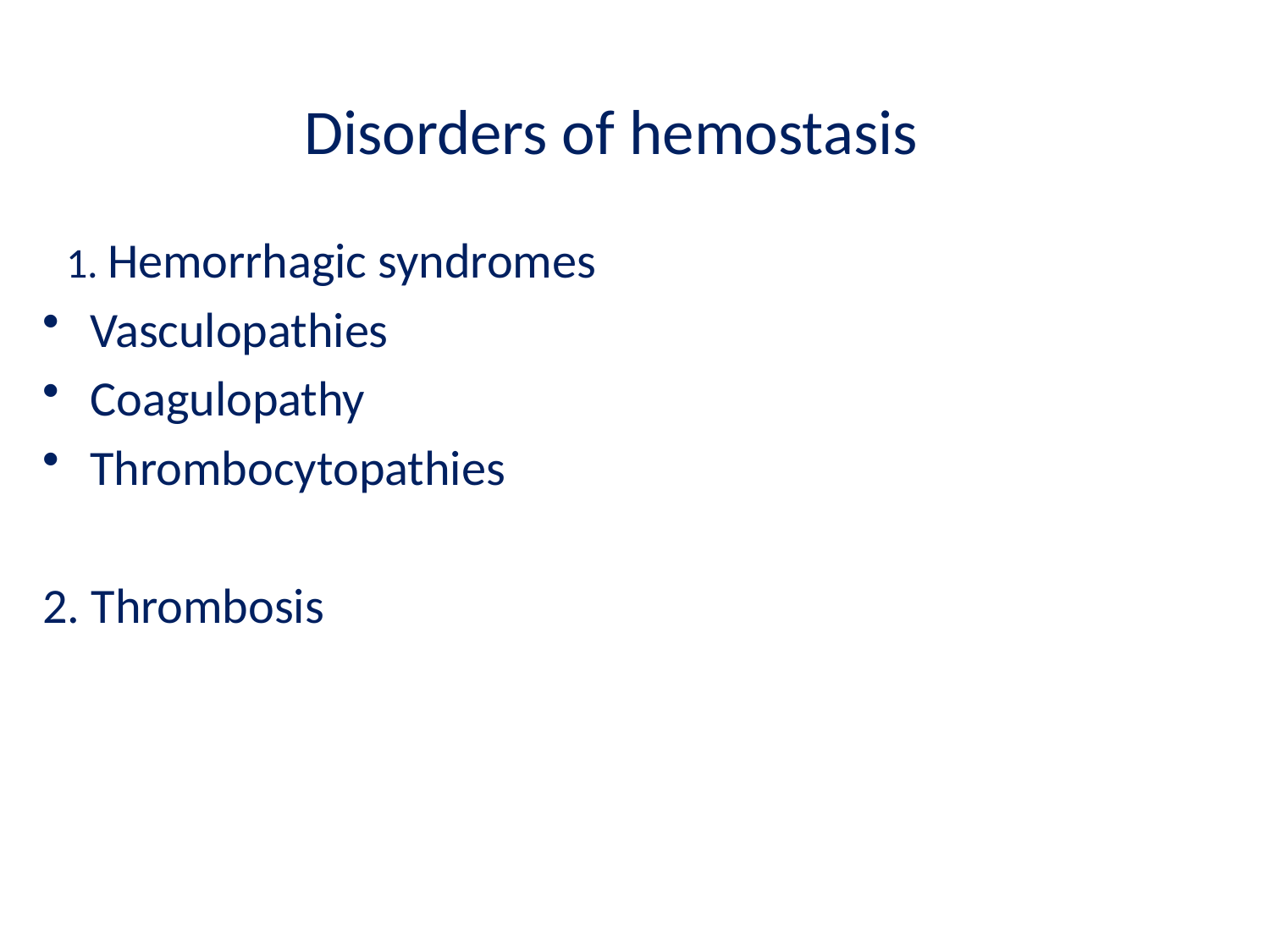

# Disorders of hemostasis
  1. Hemorrhagic syndromes
Vasculopathies
Coagulopathy
Thrombocytopathies

2. Thrombosis